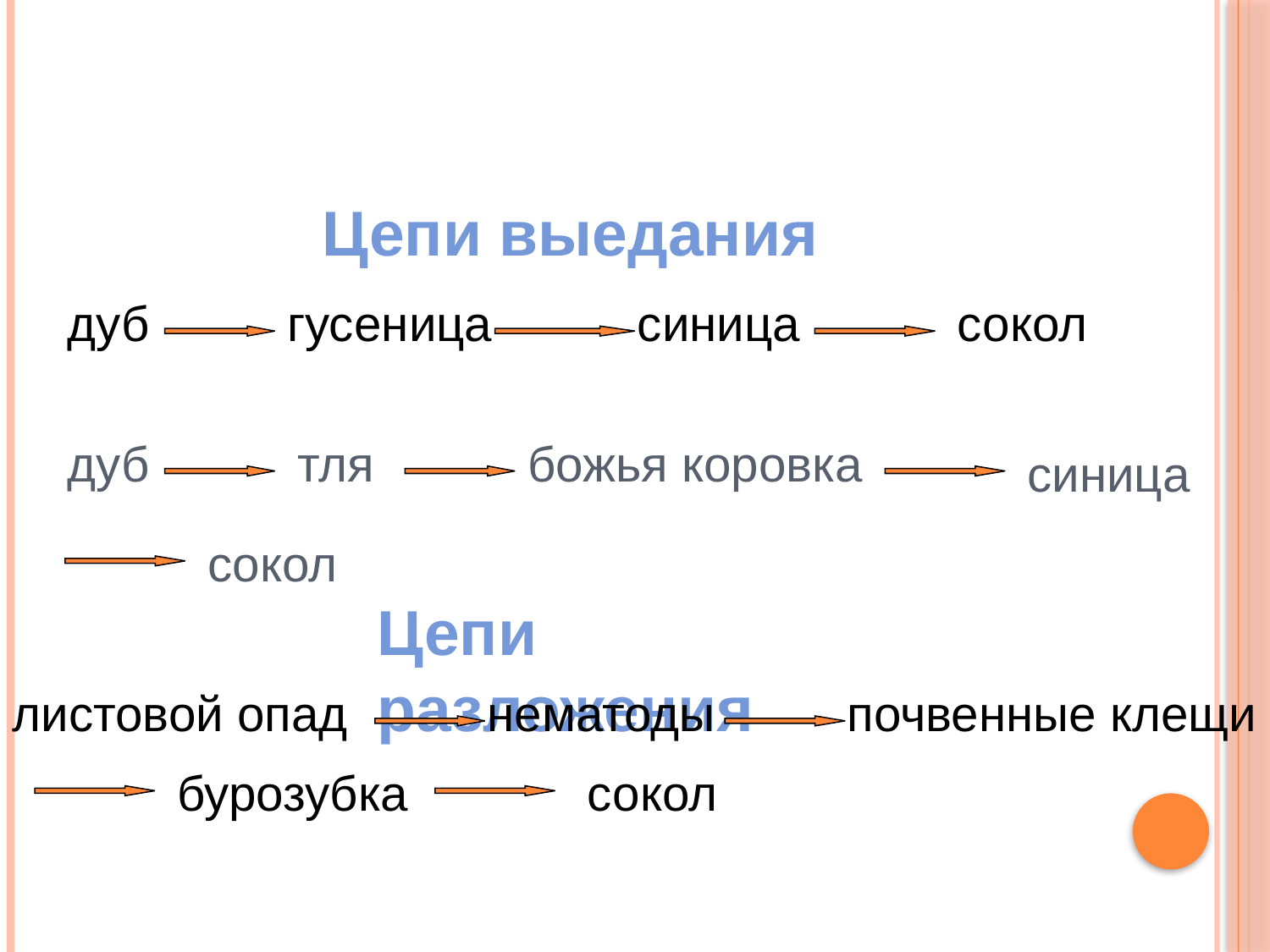

Цепи выедания
дуб
гусеница
синица
сокол

дуб
тля
божья коровка
синица

сокол

Цепи разложения

листовой опад
нематоды
почвенные клещи

бурозубка
сокол